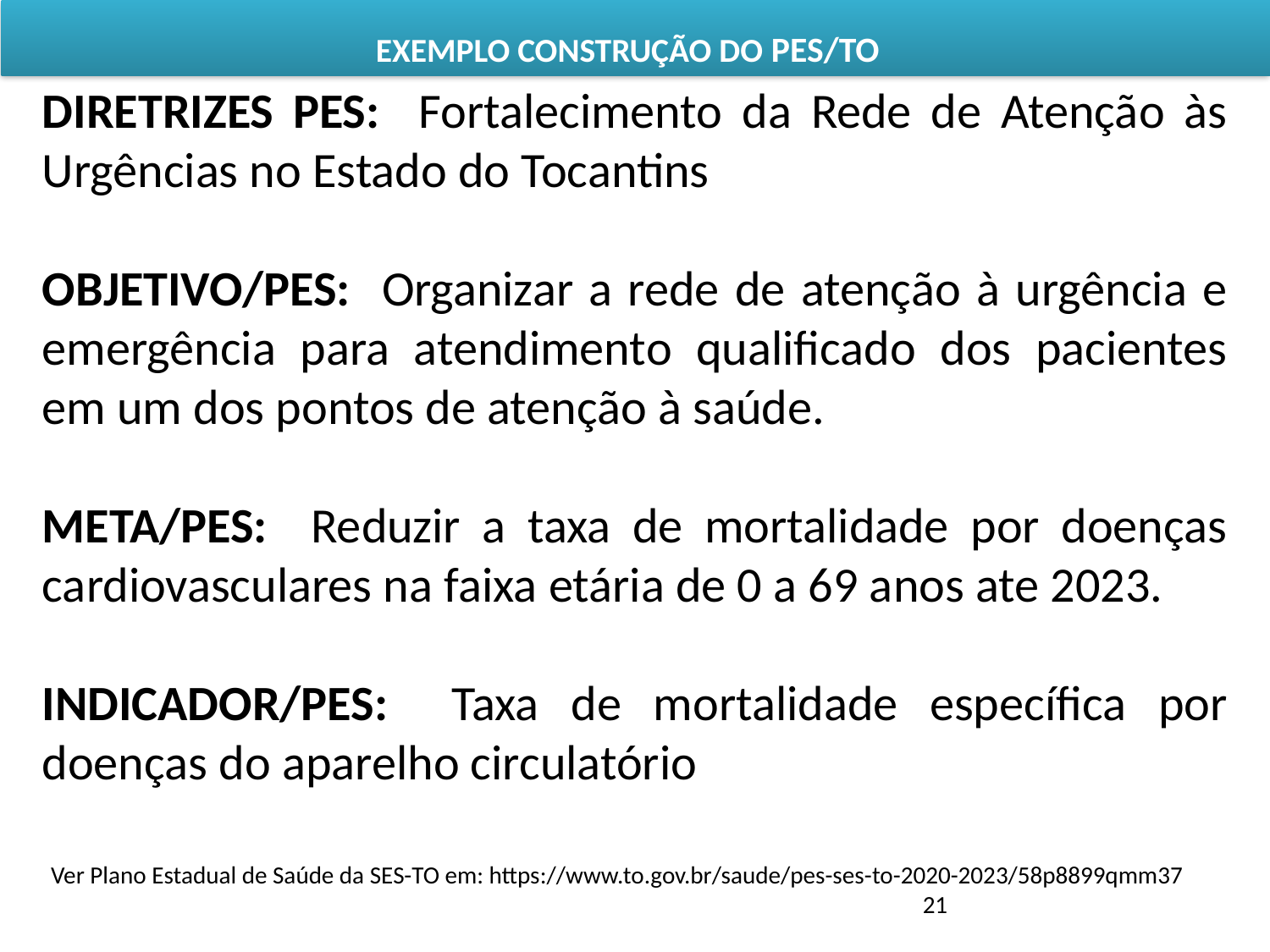

EXEMPLO CONSTRUÇÃO DO PES/TO
DIRETRIZES PES:  Fortalecimento da Rede de Atenção às Urgências no Estado do Tocantins

OBJETIVO/PES:  Organizar a rede de atenção à urgência e emergência para atendimento qualificado dos pacientes em um dos pontos de atenção à saúde.

META/PES:  Reduzir a taxa de mortalidade por doenças cardiovasculares na faixa etária de 0 a 69 anos ate 2023.

INDICADOR/PES:  Taxa de mortalidade específica por doenças do aparelho circulatório
Ver Plano Estadual de Saúde da SES-TO em: https://www.to.gov.br/saude/pes-ses-to-2020-2023/58p8899qmm37
21